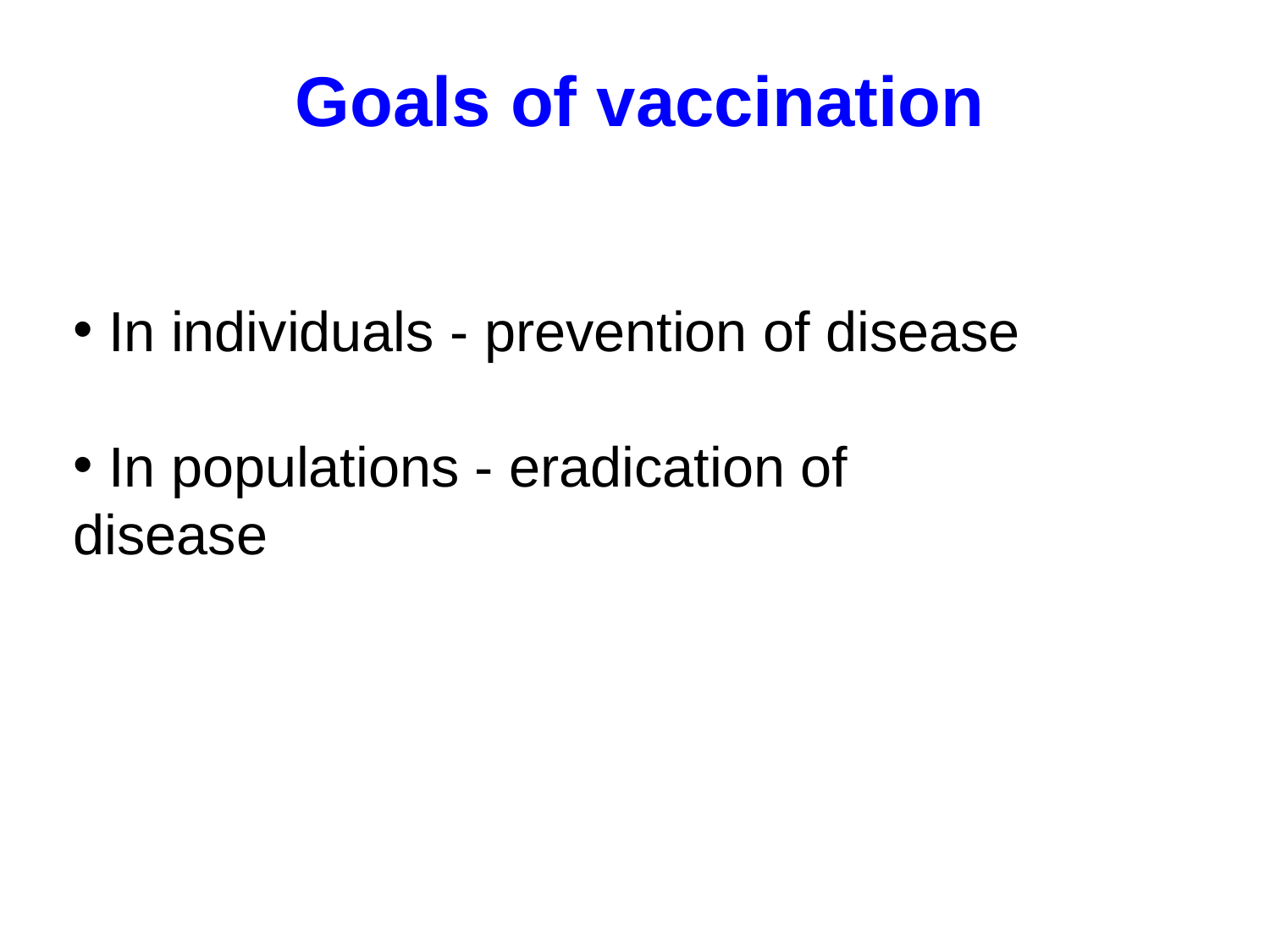

Goals of vaccination
 In individuals - prevention of disease

 In populations - eradication of disease